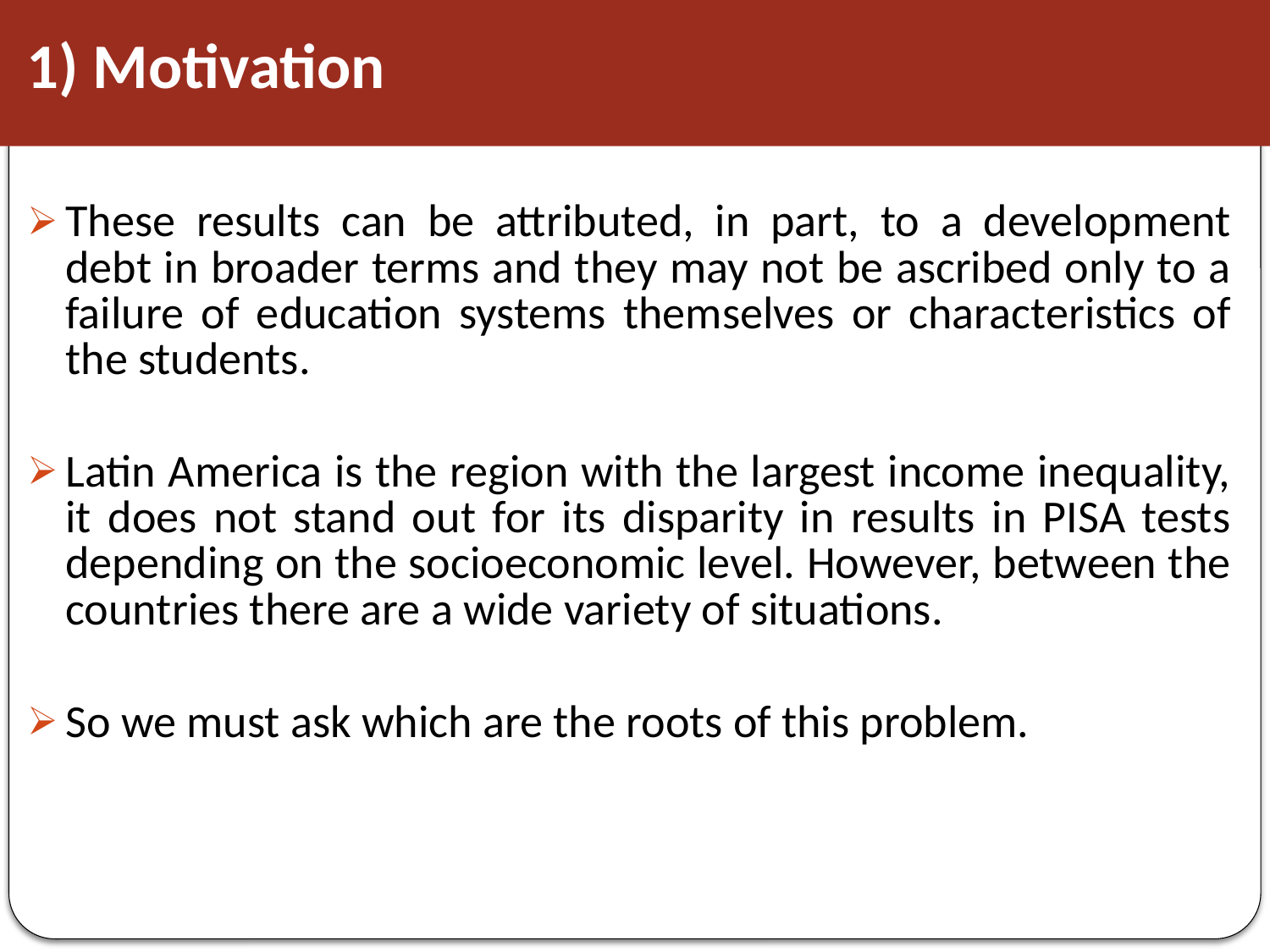

1) Motivation
These results can be attributed, in part, to a development debt in broader terms and they may not be ascribed only to a failure of education systems themselves or characteristics of the students.

Latin America is the region with the largest income inequality, it does not stand out for its disparity in results in PISA tests depending on the socioeconomic level. However, between the countries there are a wide variety of situations.

So we must ask which are the roots of this problem.